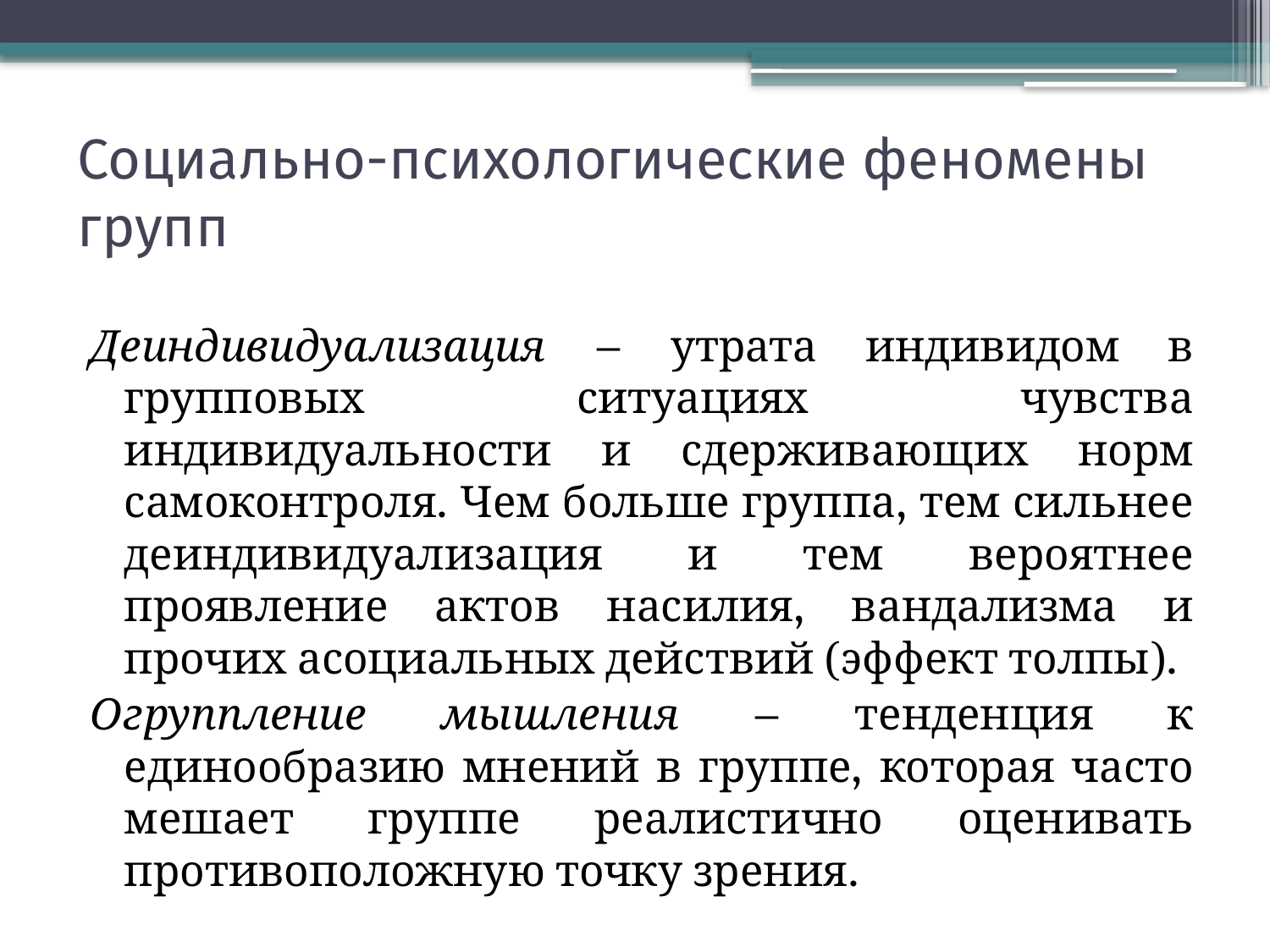

# Социально-психологические феномены групп
Деиндивидуализация – утрата индивидом в групповых ситуациях чувства индивидуальности и сдерживающих норм самоконтроля. Чем больше группа, тем сильнее деиндивидуализация и тем вероятнее проявление актов насилия, вандализма и прочих асоциальных действий (эффект толпы).
Огруппление мышления – тенденция к единообразию мнений в группе, которая часто мешает группе реалистично оценивать противоположную точку зрения.